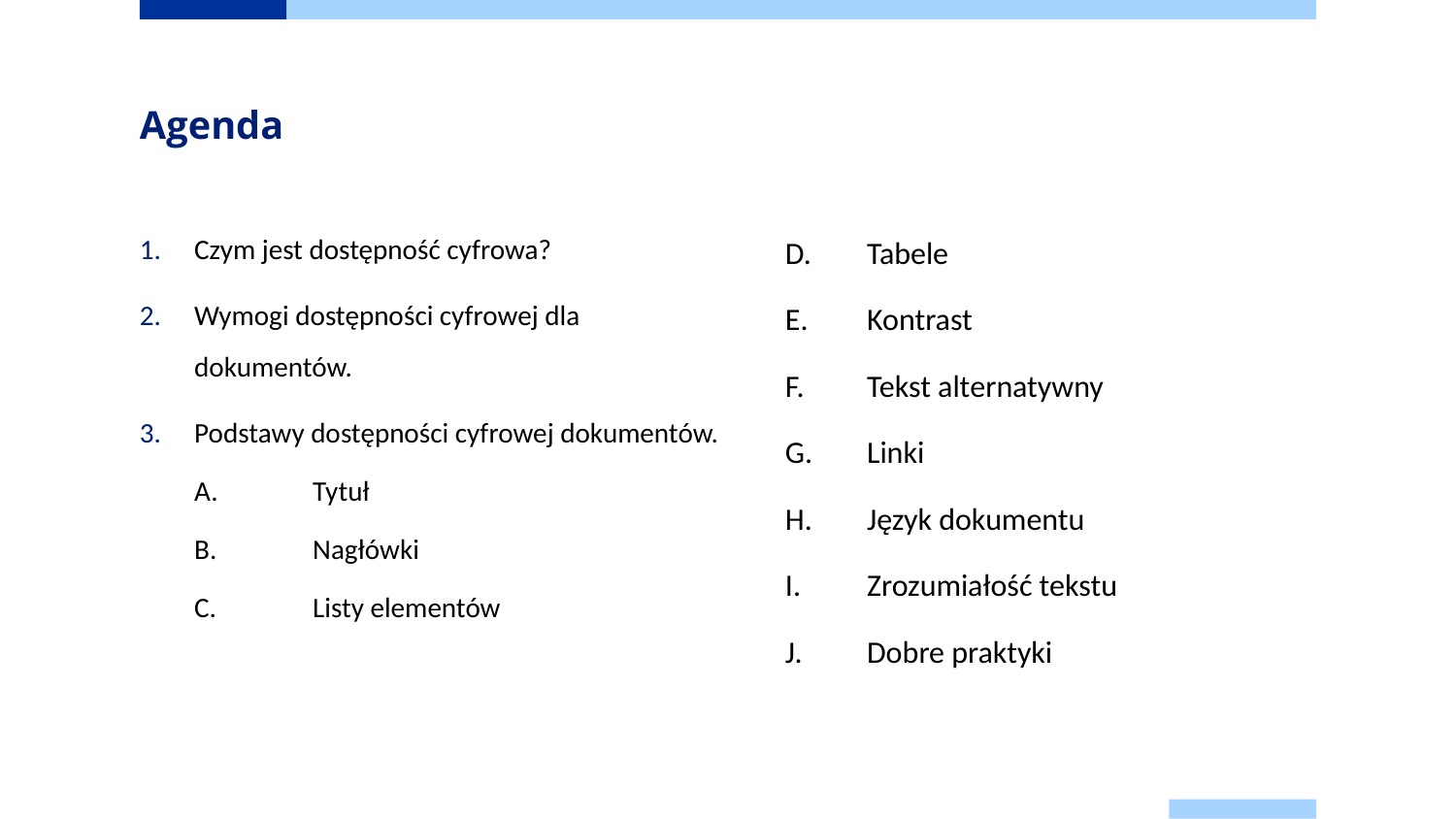

# Agenda
Tabele
Kontrast
Tekst alternatywny
Linki
Język dokumentu
Zrozumiałość tekstu
Dobre praktyki

Czym jest dostępność cyfrowa?
Wymogi dostępności cyfrowej dla dokumentów.
Podstawy dostępności cyfrowej dokumentów.
Tytuł
Nagłówki
Listy elementów